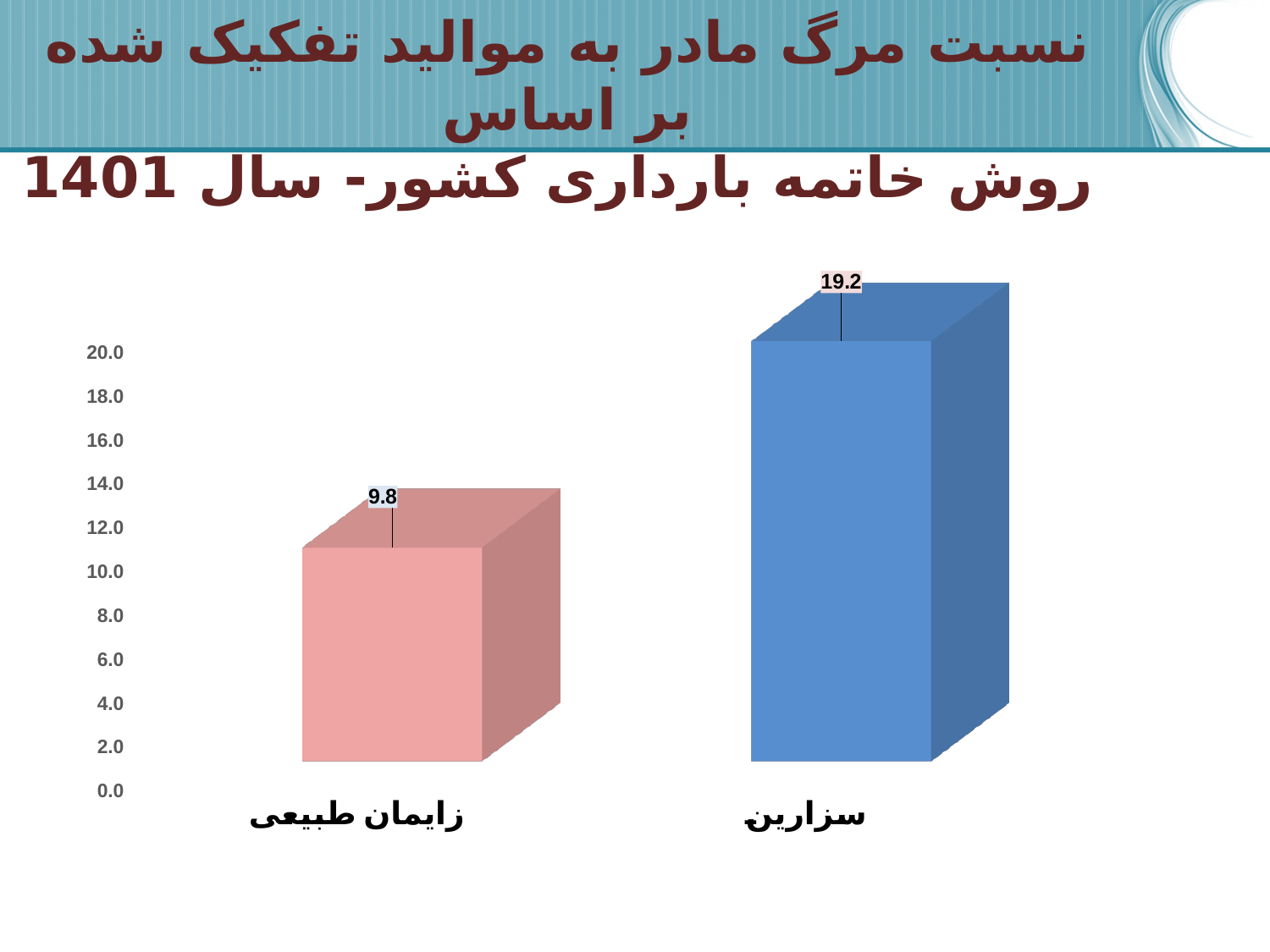

#
نسبت مرگ مادر به موالید تفکیک شده بر اساس
 روش خاتمه بارداری کشور- سال 1401

[unsupported chart]